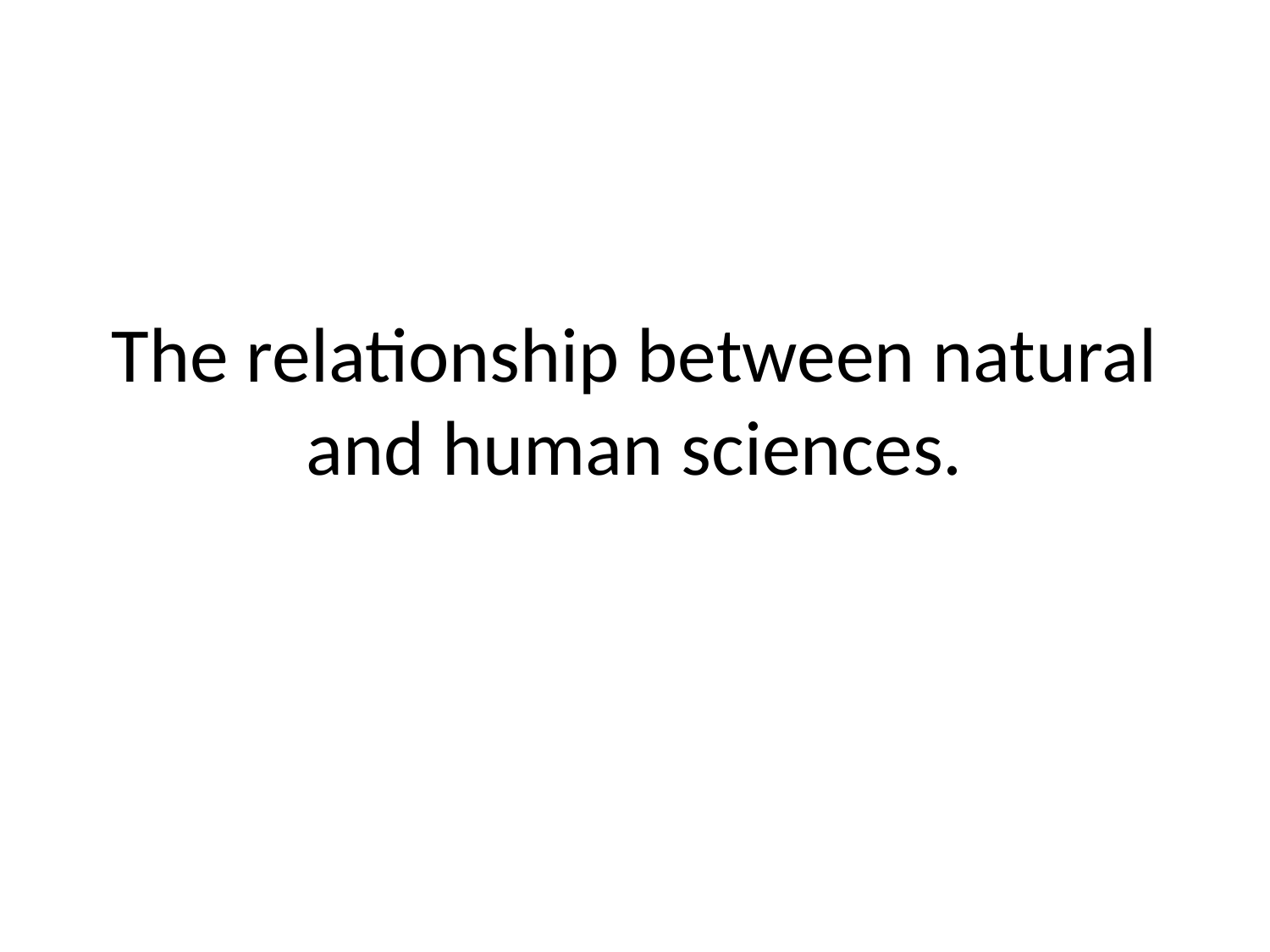

# The relationship between natural and human sciences.